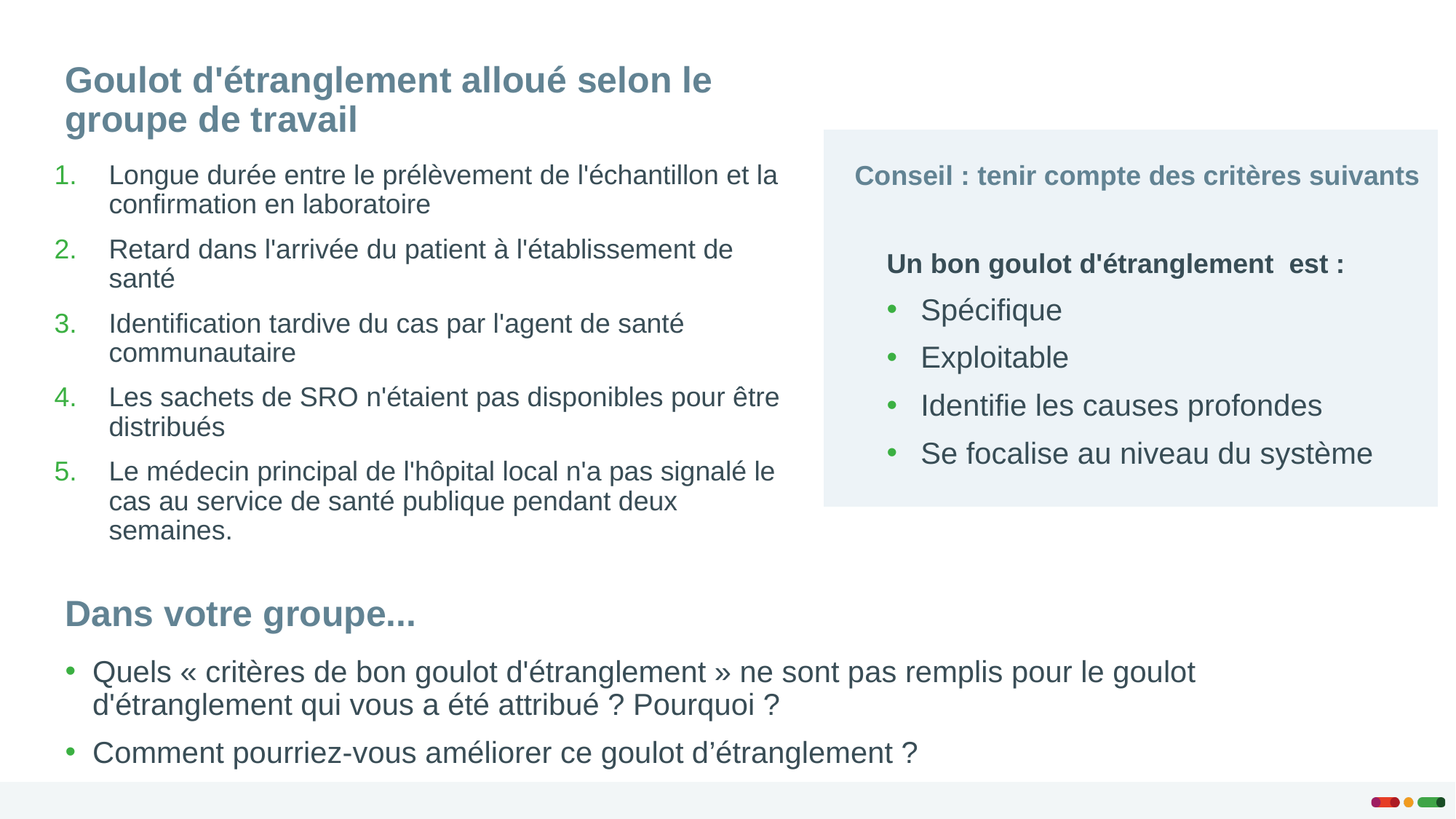

Goulot d'étranglement alloué selon le groupe de travail
Conseil : tenir compte des critères suivants

Longue durée entre le prélèvement de l'échantillon et la confirmation en laboratoire
Retard dans l'arrivée du patient à l'établissement de santé
Identification tardive du cas par l'agent de santé communautaire
Les sachets de SRO n'étaient pas disponibles pour être distribués
Le médecin principal de l'hôpital local n'a pas signalé le cas au service de santé publique pendant deux semaines.
Un bon goulot d'étranglement  est :
Spécifique
Exploitable
Identifie les causes profondes
Se focalise au niveau du système

Dans votre groupe...
Quels « critères de bon goulot d'étranglement » ne sont pas remplis pour le goulot d'étranglement qui vous a été attribué ? Pourquoi ?
Comment pourriez-vous améliorer ce goulot d’étranglement ?